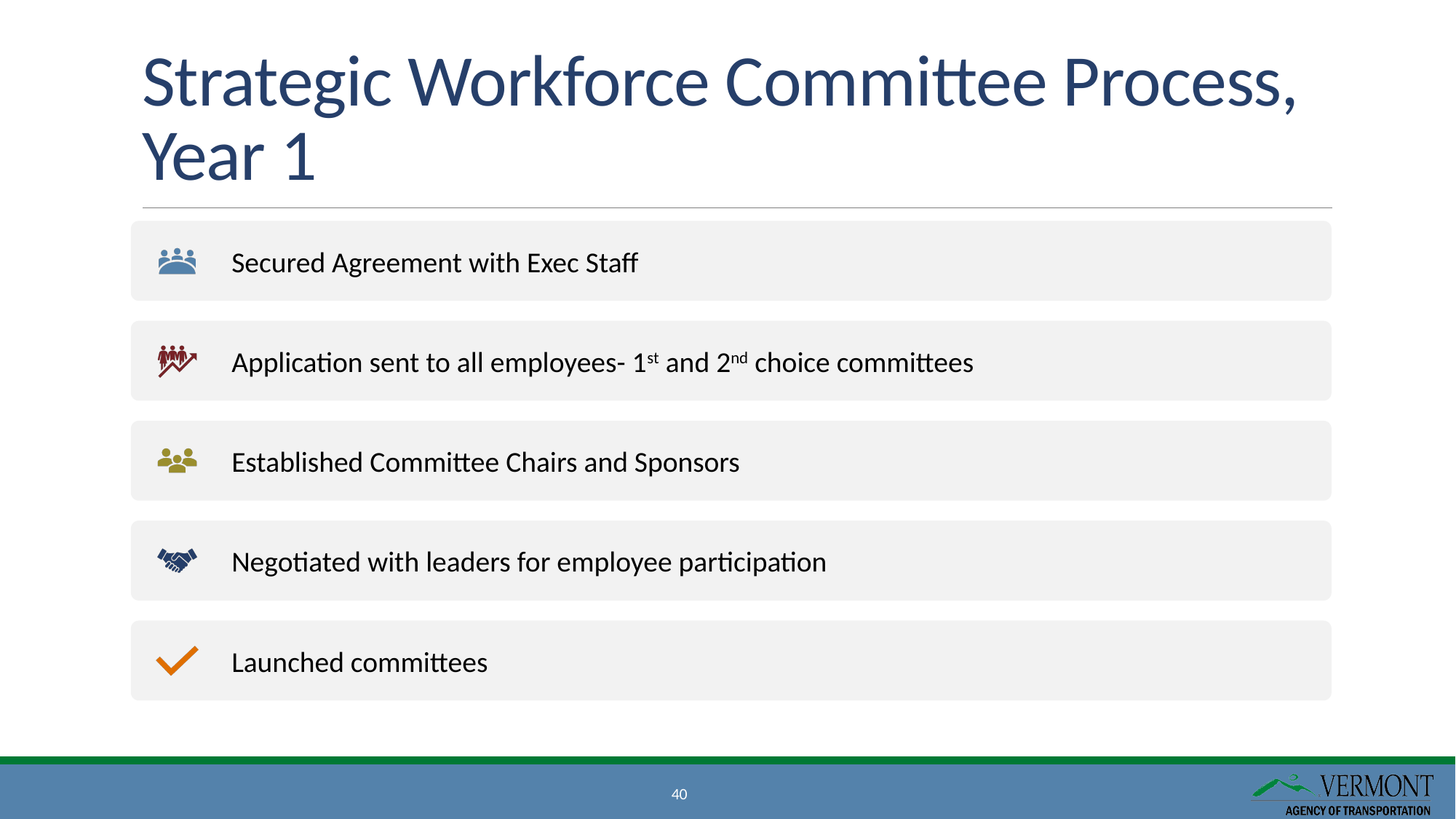

# Strategic Workforce Committee Process, Year 1
Secured Agreement with Exec Staff
Application sent to all employees- 1st and 2nd choice committees
Established Committee Chairs and Sponsors
Negotiated with leaders for employee participation
Launched committees
40